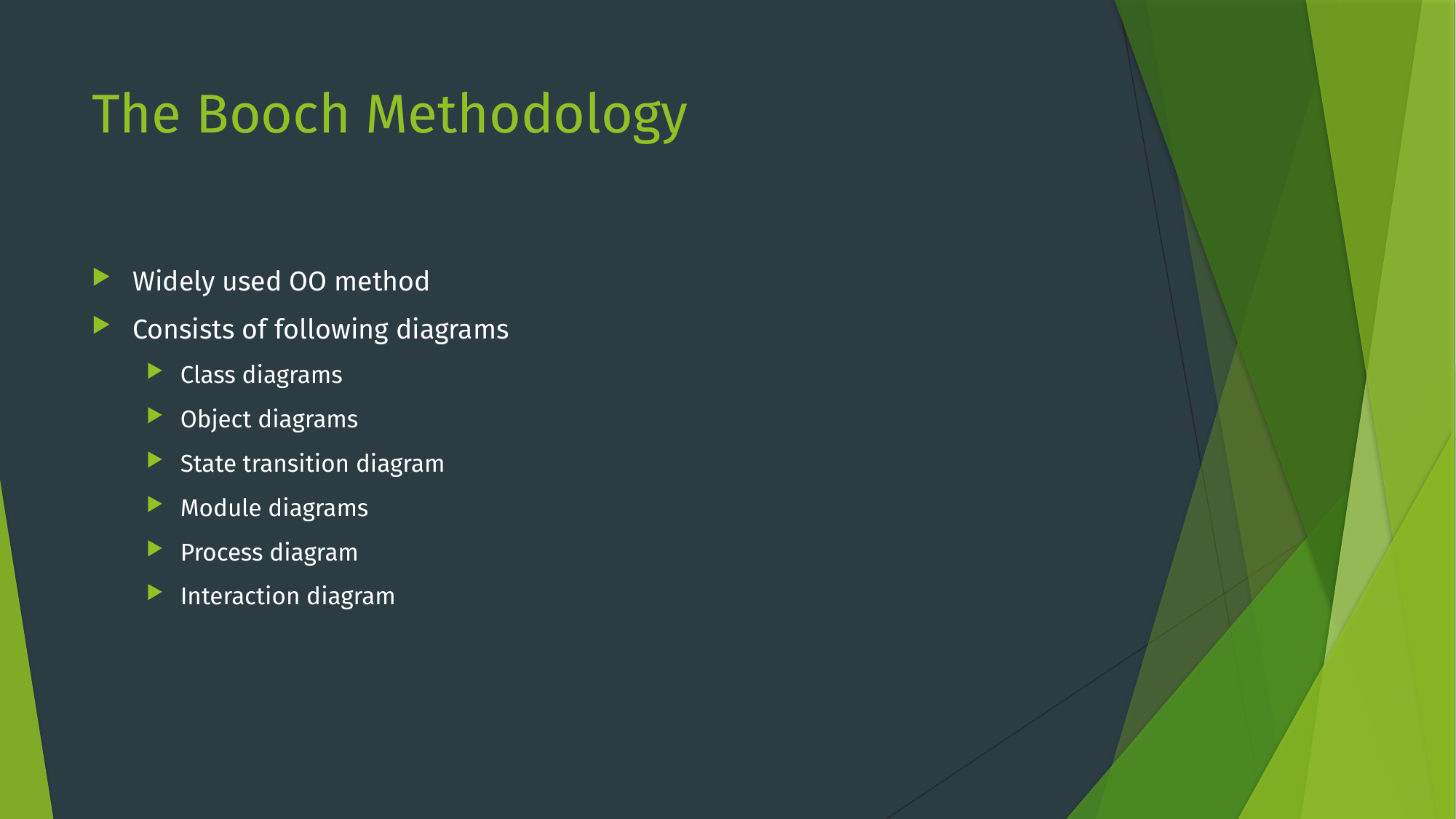

# The Booch Methodology
Widely used OO method
Consists of following diagrams
Class diagrams
Object diagrams
State transition diagram
Module diagrams
Process diagram
Interaction diagram